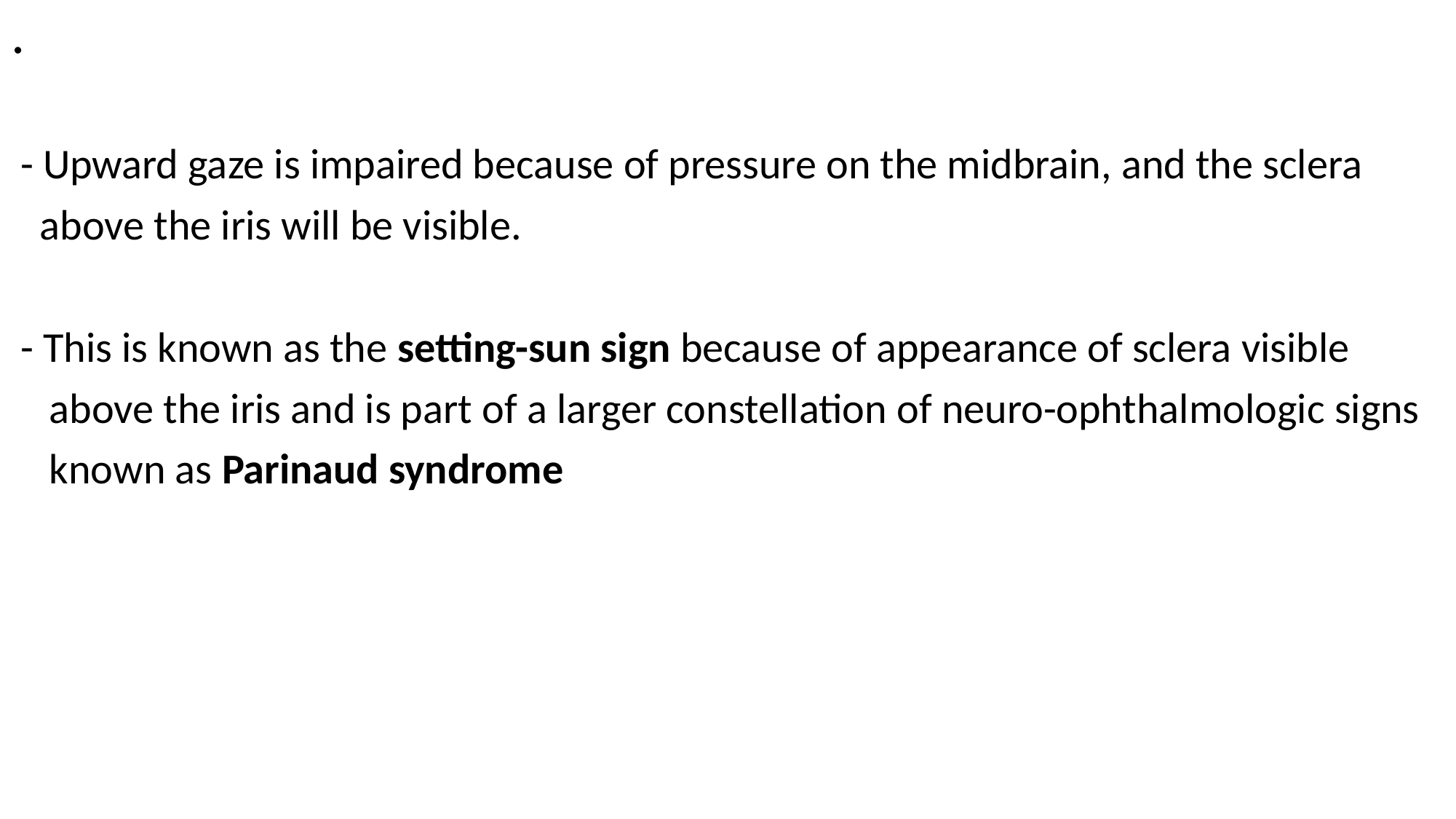

# .

 - Upward gaze is impaired because of pressure on the midbrain, and the sclera
   above the iris will be visible.

 - This is known as the setting-sun sign because of appearance of sclera visible
    above the iris and is part of a larger constellation of neuro-ophthalmologic signs
    known as Parinaud syndrome